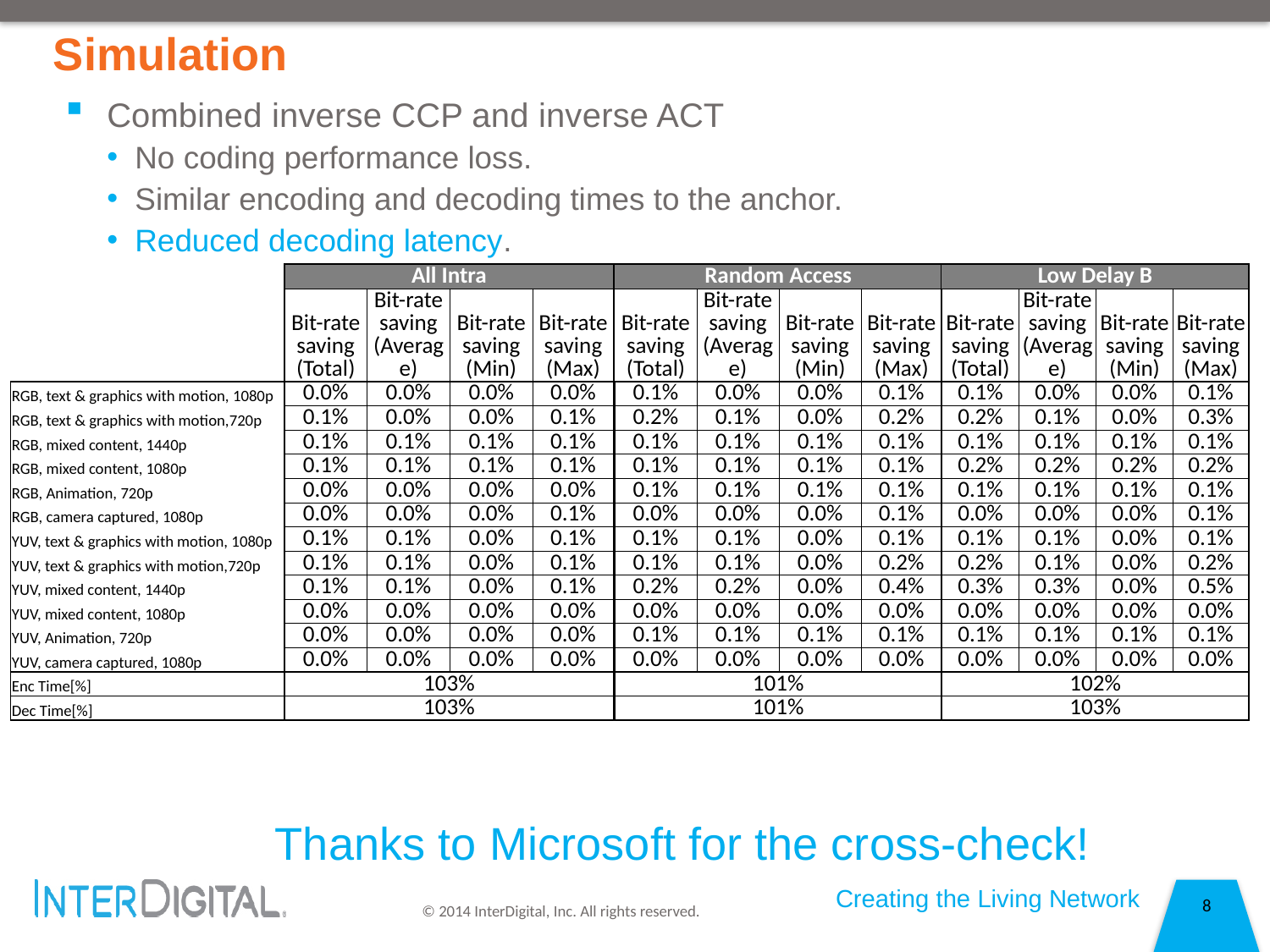

Simulation
Combined inverse CCP and inverse ACT
No coding performance loss.
Similar encoding and decoding times to the anchor.
Reduced decoding latency.
|  | All Intra |  |  |  |
| --- | --- | --- | --- | --- |
|  | Bit-rate saving (Total) | Bit-rate saving (Average) | Bit-rate saving (Min) | Bit-rate saving (Max) |
|  |  |  |  |  |
| RGB, text & graphics with motion, 1080p | 0.0% | 0.0% | 0.0% | 0.0% |
| RGB, text & graphics with motion,720p | 0.1% | 0.0% | 0.0% | 0.1% |
| RGB, mixed content, 1440p | 0.1% | 0.1% | 0.1% | 0.1% |
| RGB, mixed content, 1080p | 0.1% | 0.1% | 0.1% | 0.1% |
| RGB, Animation, 720p | 0.0% | 0.0% | 0.0% | 0.0% |
| RGB, camera captured, 1080p | 0.0% | 0.0% | 0.0% | 0.1% |
| YUV, text & graphics with motion, 1080p | 0.1% | 0.1% | 0.0% | 0.1% |
| YUV, text & graphics with motion,720p | 0.1% | 0.1% | 0.0% | 0.1% |
| YUV, mixed content, 1440p | 0.1% | 0.1% | 0.0% | 0.1% |
| YUV, mixed content, 1080p | 0.0% | 0.0% | 0.0% | 0.0% |
| YUV, Animation, 720p | 0.0% | 0.0% | 0.0% | 0.0% |
| YUV, camera captured, 1080p | 0.0% | 0.0% | 0.0% | 0.0% |
| Enc Time[%] | 103% |  |  |  |
| Dec Time[%] | 103% |  |  |  |
| Random Access |  |  |  |
| --- | --- | --- | --- |
| Bit-rate saving (Total) | Bit-rate saving (Average) | Bit-rate saving (Min) | Bit-rate saving (Max) |
| 0.1% | 0.0% | 0.0% | 0.1% |
| 0.2% | 0.1% | 0.0% | 0.2% |
| 0.1% | 0.1% | 0.1% | 0.1% |
| 0.1% | 0.1% | 0.1% | 0.1% |
| 0.1% | 0.1% | 0.1% | 0.1% |
| 0.0% | 0.0% | 0.0% | 0.1% |
| 0.1% | 0.1% | 0.0% | 0.1% |
| 0.1% | 0.1% | 0.0% | 0.2% |
| 0.2% | 0.2% | 0.0% | 0.4% |
| 0.0% | 0.0% | 0.0% | 0.0% |
| 0.1% | 0.1% | 0.1% | 0.1% |
| 0.0% | 0.0% | 0.0% | 0.0% |
| 101% |  |  |  |
| 101% |  |  |  |
| Low Delay B |  |  |  |
| --- | --- | --- | --- |
| Bit-rate saving (Total) | Bit-rate saving (Average) | Bit-rate saving (Min) | Bit-rate saving (Max) |
| 0.1% | 0.0% | 0.0% | 0.1% |
| 0.2% | 0.1% | 0.0% | 0.3% |
| 0.1% | 0.1% | 0.1% | 0.1% |
| 0.2% | 0.2% | 0.2% | 0.2% |
| 0.1% | 0.1% | 0.1% | 0.1% |
| 0.0% | 0.0% | 0.0% | 0.1% |
| 0.1% | 0.1% | 0.0% | 0.1% |
| 0.2% | 0.1% | 0.0% | 0.2% |
| 0.3% | 0.3% | 0.0% | 0.5% |
| 0.0% | 0.0% | 0.0% | 0.0% |
| 0.1% | 0.1% | 0.1% | 0.1% |
| 0.0% | 0.0% | 0.0% | 0.0% |
| 102% |  |  |  |
| 103% |  |  |  |
Thanks to Microsoft for the cross-check!